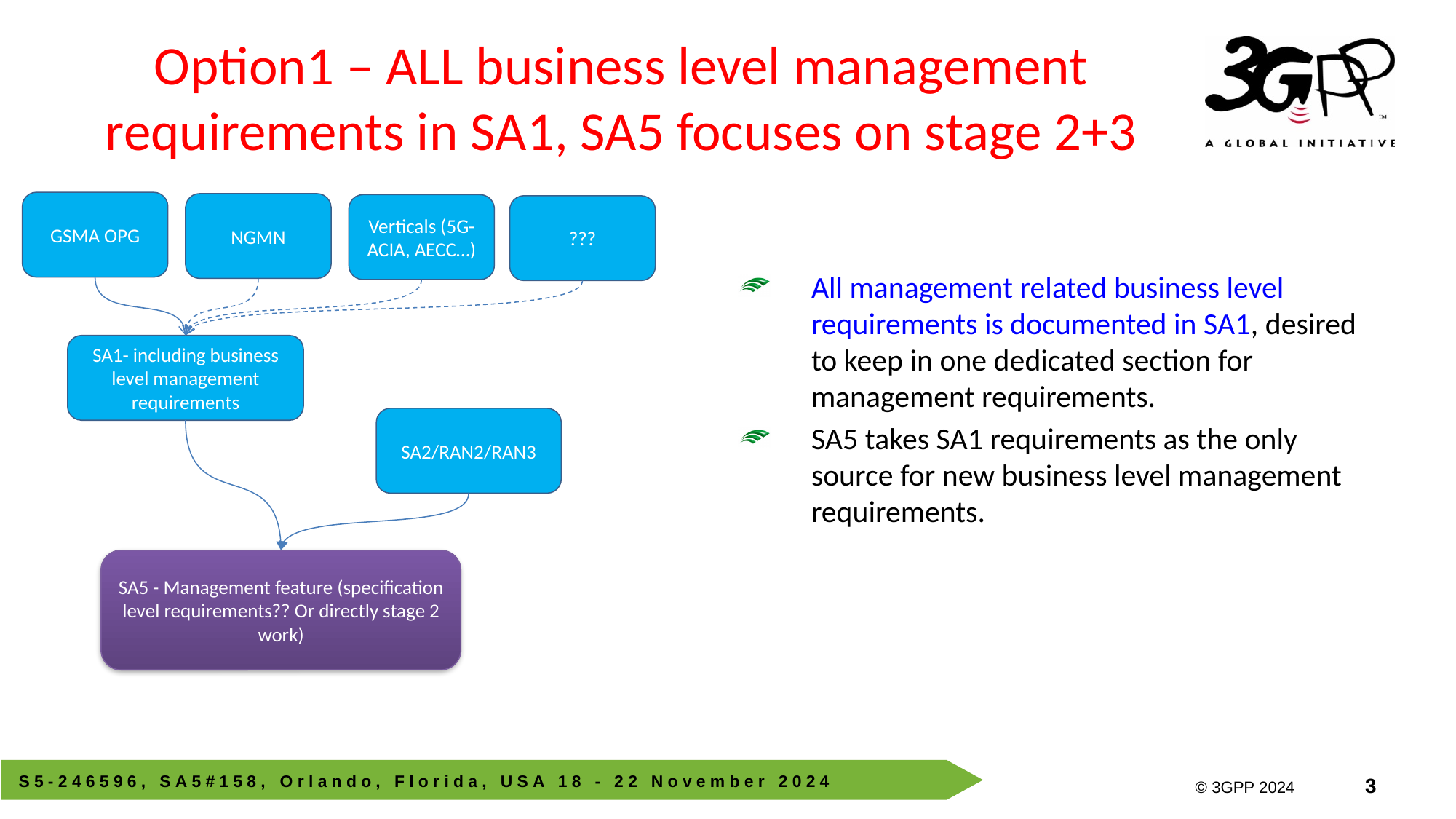

# Option1 – ALL business level management requirements in SA1, SA5 focuses on stage 2+3
GSMA OPG
NGMN
Verticals (5G-ACIA, AECC…)
???
All management related business level requirements is documented in SA1, desired to keep in one dedicated section for management requirements.
SA5 takes SA1 requirements as the only source for new business level management requirements.
SA1- including business level management requirements
SA2/RAN2/RAN3
SA5 - Management feature (specification level requirements?? Or directly stage 2 work)